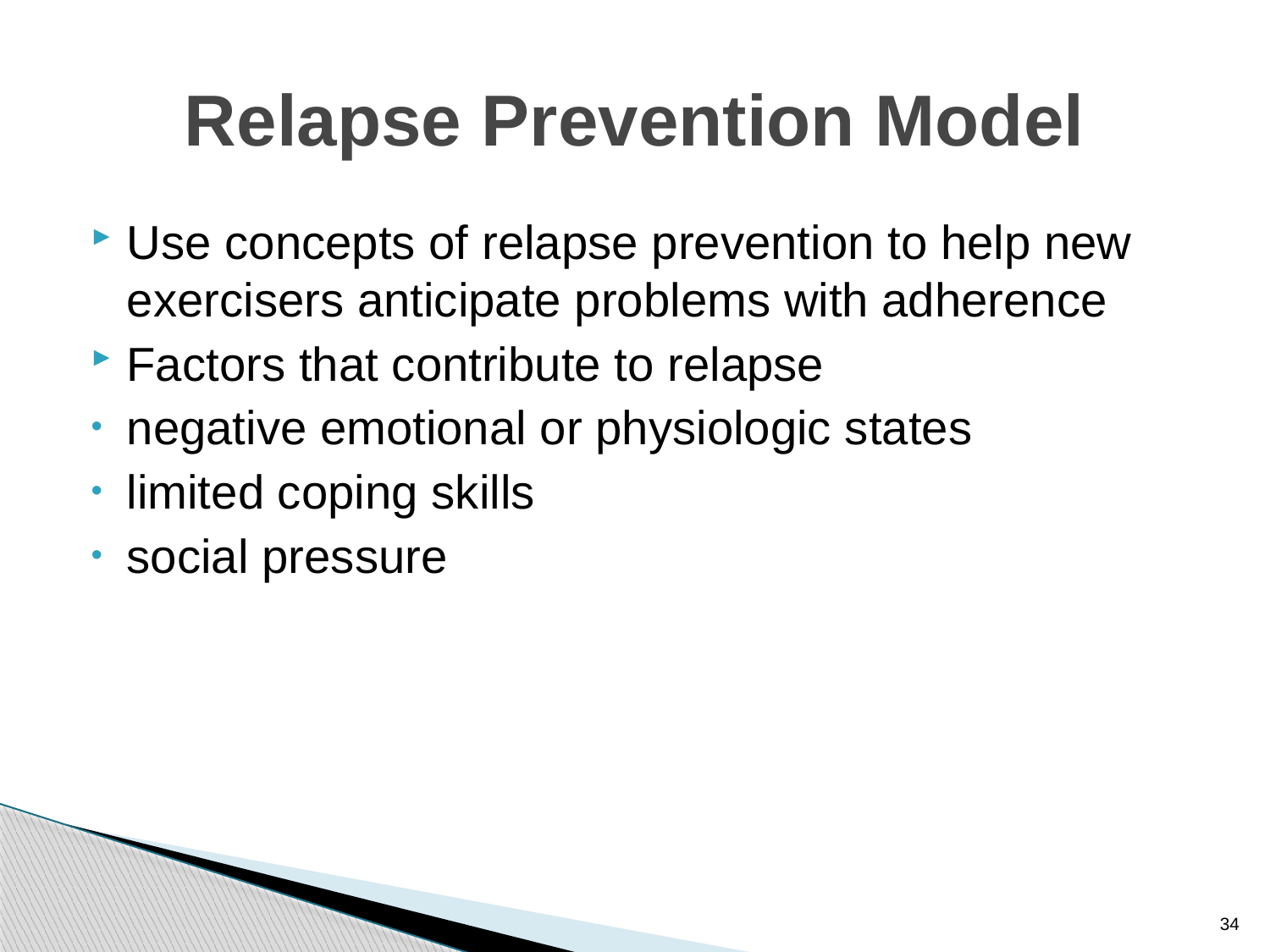

# Relapse Prevention Model
Use concepts of relapse prevention to help new exercisers anticipate problems with adherence
Factors that contribute to relapse
negative emotional or physiologic states
limited coping skills
social pressure

34